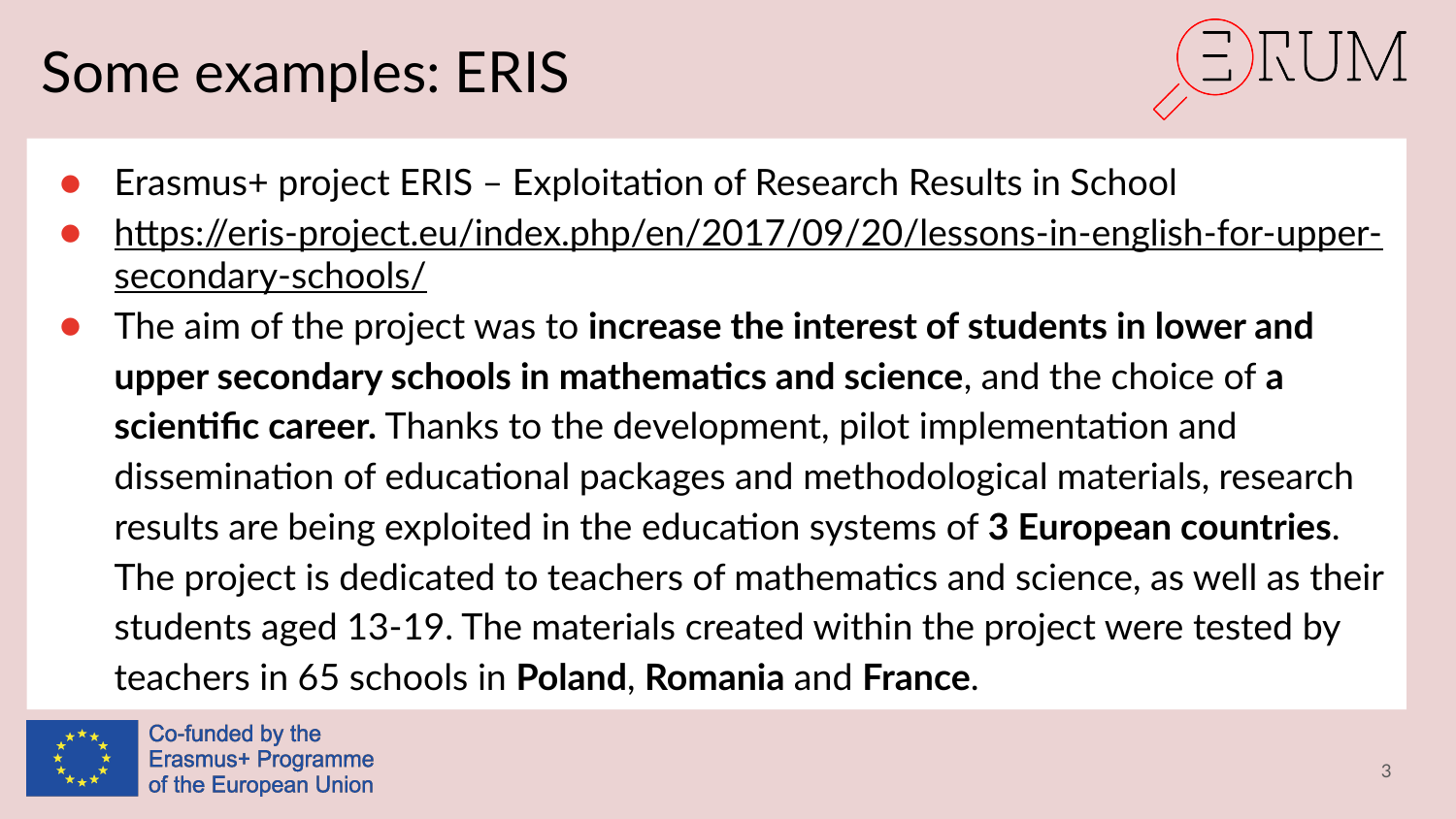

# Some examples: ERIS
Erasmus+ project ERIS – Exploitation of Research Results in School
https://eris-project.eu/index.php/en/2017/09/20/lessons-in-english-for-upper-secondary-schools/
The aim of the project was to increase the interest of students in lower and upper secondary schools in mathematics and science, and the choice of a scientific career. Thanks to the development, pilot implementation and dissemination of educational packages and methodological materials, research results are being exploited in the education systems of 3 European countries. The project is dedicated to teachers of mathematics and science, as well as their students aged 13-19. The materials created within the project were tested by teachers in 65 schools in Poland, Romania and France.
3